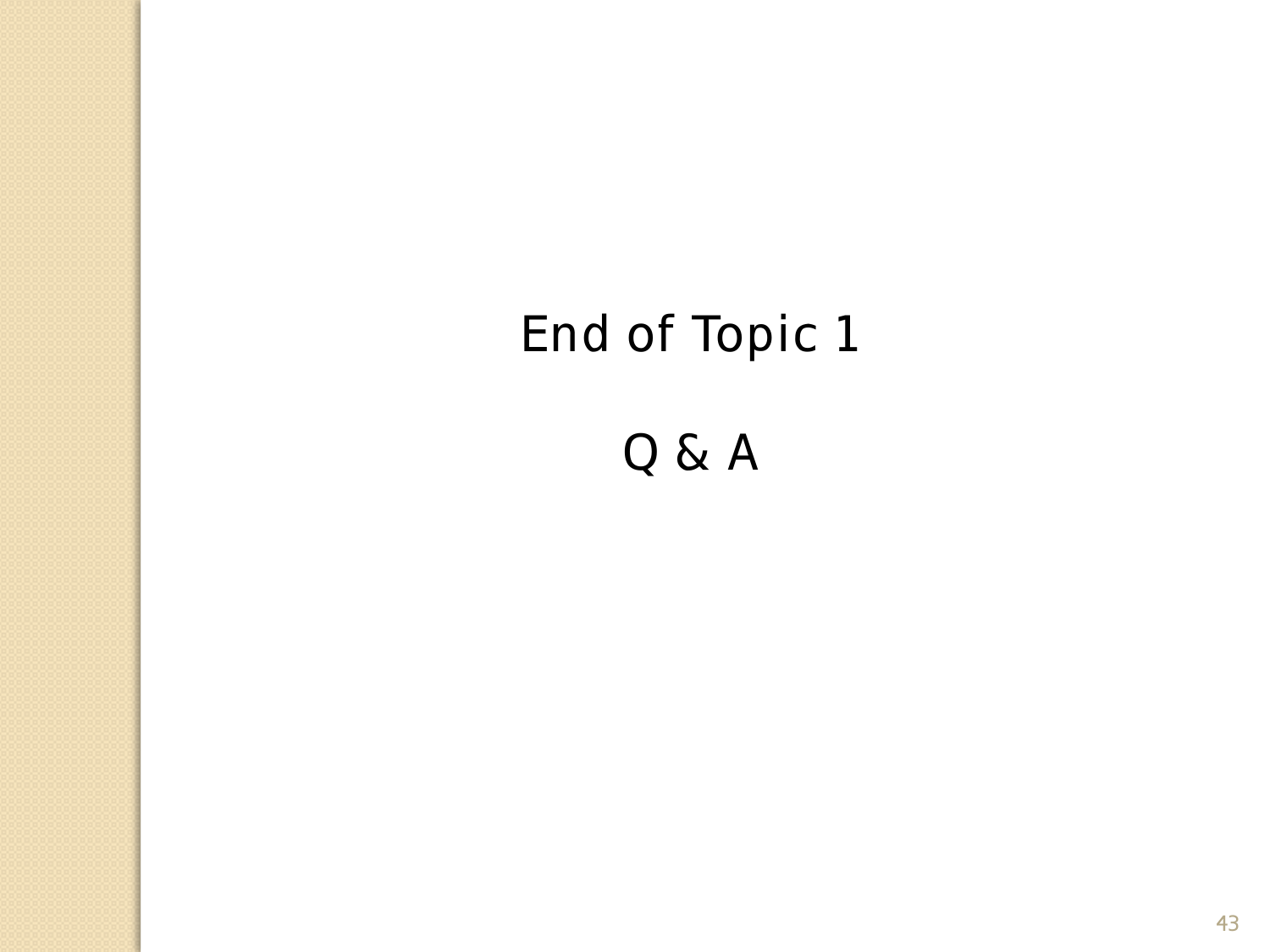

End of Topic 1

Q & A
43